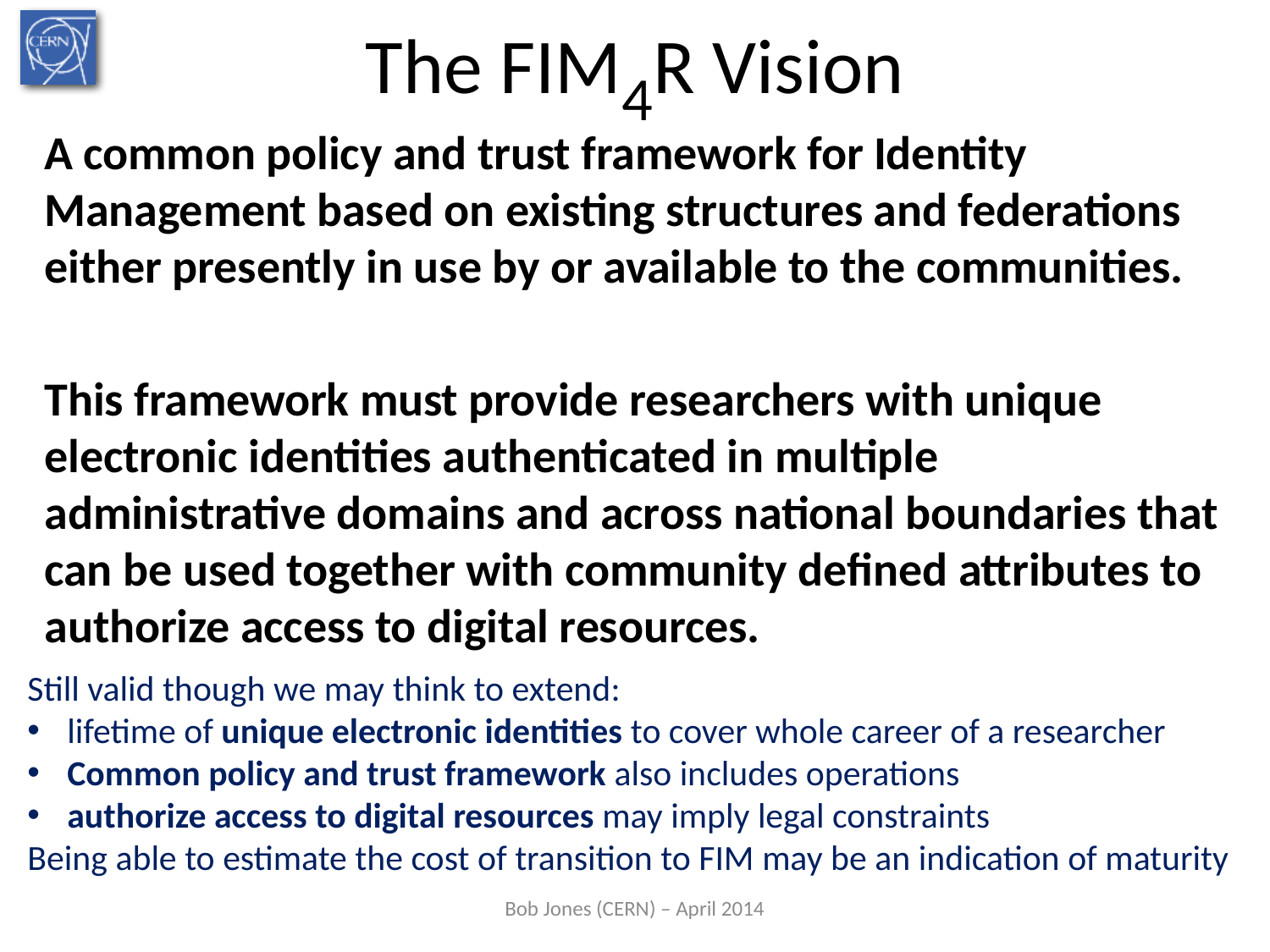

# The FIM4R Vision
A common policy and trust framework for Identity Management based on existing structures and federations either presently in use by or available to the communities.

This framework must provide researchers with unique electronic identities authenticated in multiple administrative domains and across national boundaries that can be used together with community defined attributes to authorize access to digital resources.
Still valid though we may think to extend:
lifetime of unique electronic identities to cover whole career of a researcher
Common policy and trust framework also includes operations
authorize access to digital resources may imply legal constraints
Being able to estimate the cost of transition to FIM may be an indication of maturity
Bob Jones (CERN) – April 2014